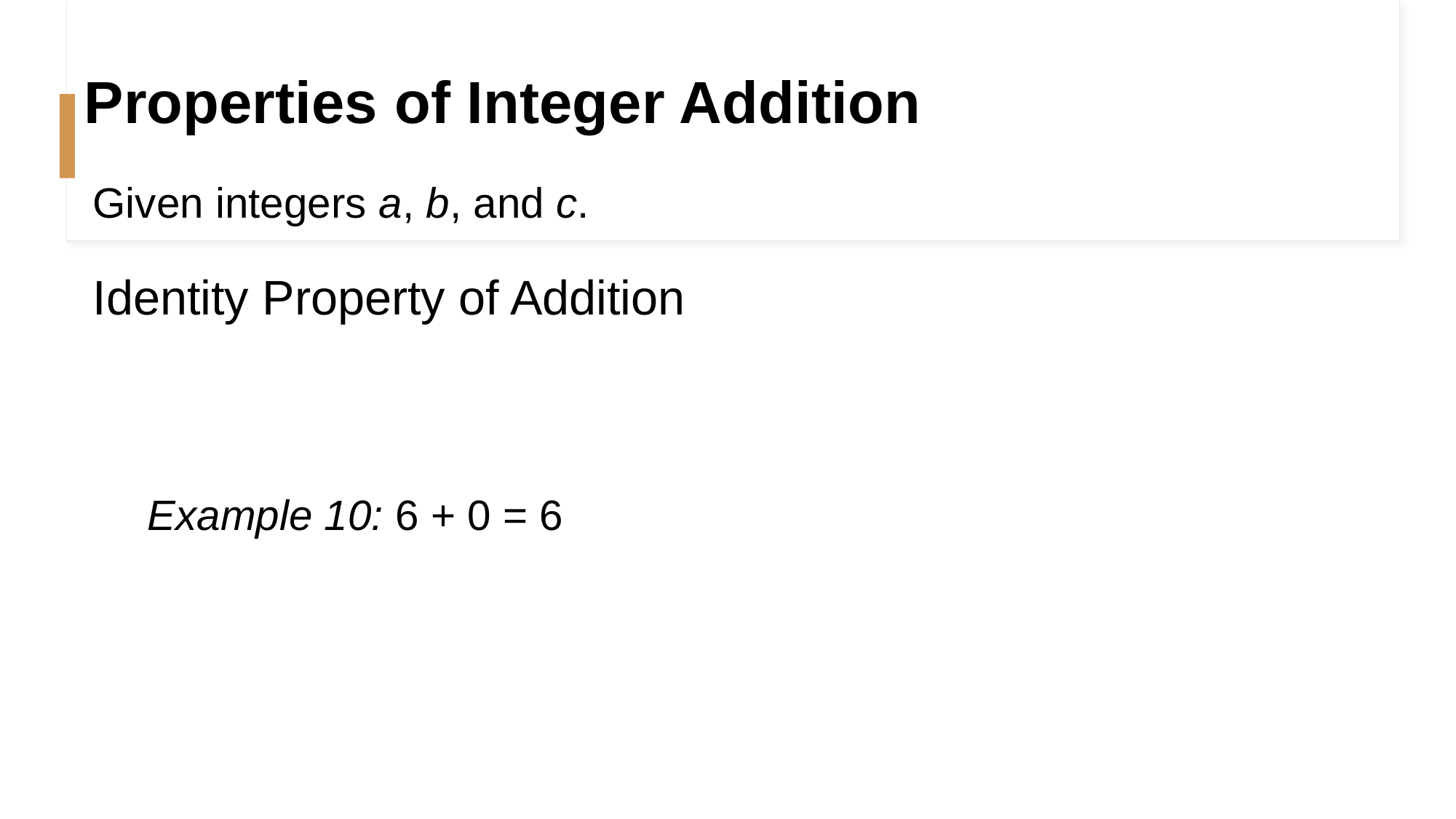

# Properties of Integer Addition
Given integers a, b, and c.
Identity Property of Addition

Example 10: 6 + 0 = 6